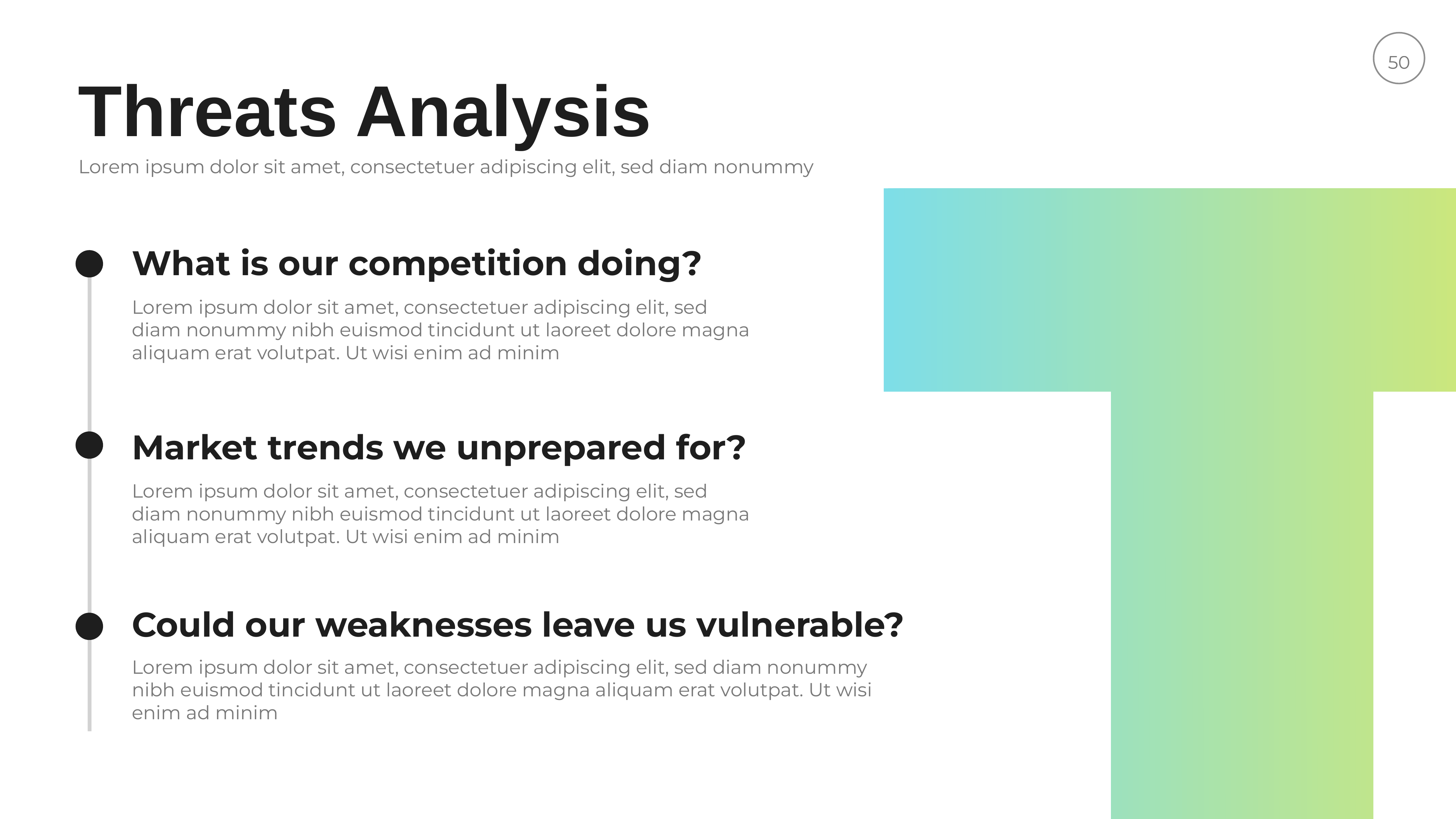

Threats Analysis
Lorem ipsum dolor sit amet, consectetuer adipiscing elit, sed diam nonummy

What is our competition doing?

Lorem ipsum dolor sit amet, consectetuer adipiscing elit, sed diam nonummy nibh euismod tincidunt ut laoreet dolore magna aliquam erat volutpat. Ut wisi enim ad minim
Market trends we unprepared for?

Lorem ipsum dolor sit amet, consectetuer adipiscing elit, sed diam nonummy nibh euismod tincidunt ut laoreet dolore magna aliquam erat volutpat. Ut wisi enim ad minim
Could our weaknesses leave us vulnerable?

Lorem ipsum dolor sit amet, consectetuer adipiscing elit, sed diam nonummy nibh euismod tincidunt ut laoreet dolore magna aliquam erat volutpat. Ut wisi enim ad minim